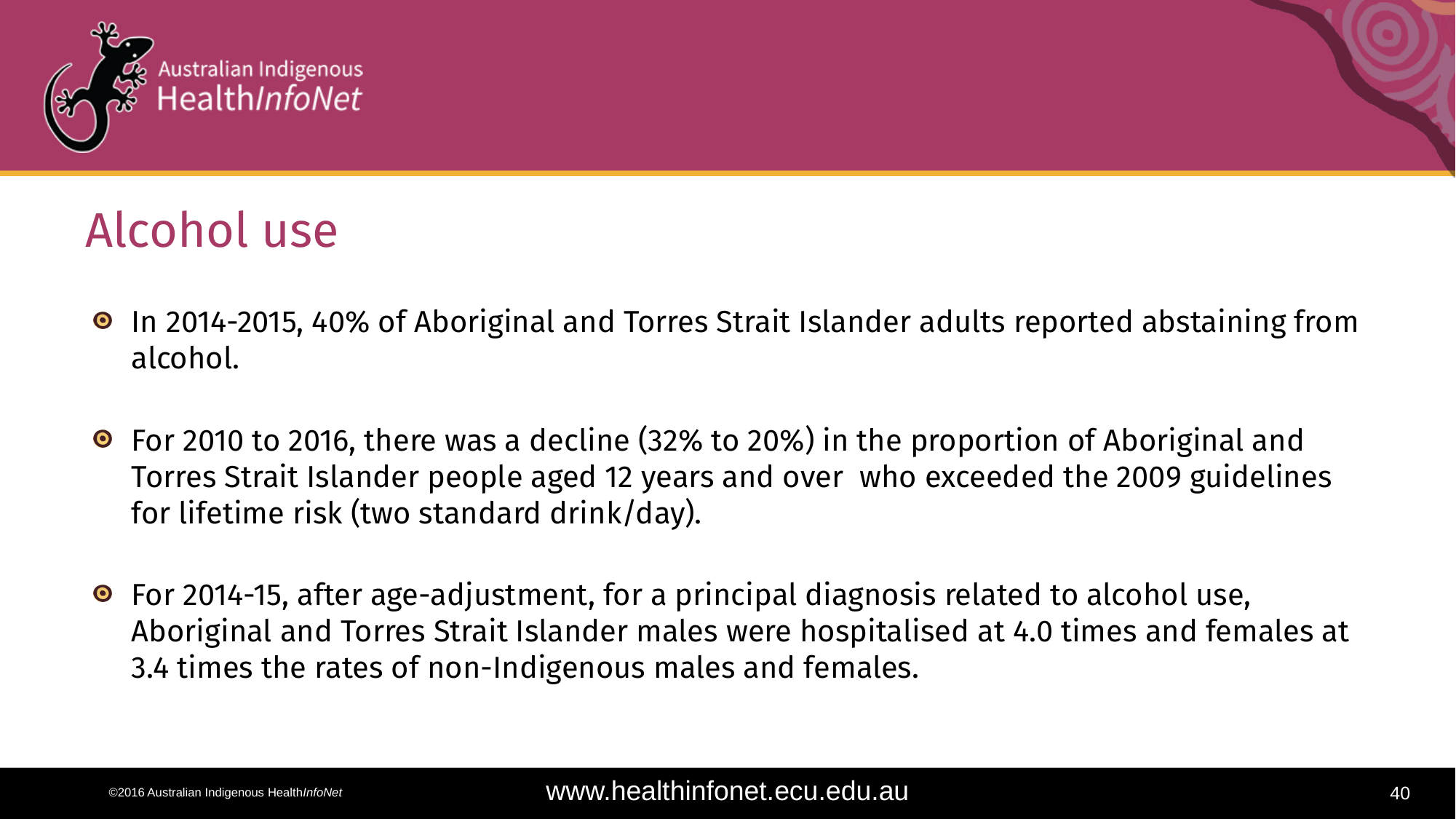

# Alcohol use
In 2014-2015, 40% of Aboriginal and Torres Strait Islander adults reported abstaining from alcohol.
For 2010 to 2016, there was a decline (32% to 20%) in the proportion of Aboriginal and Torres Strait Islander people aged 12 years and over  who exceeded the 2009 guidelines for lifetime risk (two standard drink/day).
For 2014-15, after age-adjustment, for a principal diagnosis related to alcohol use, Aboriginal and Torres Strait Islander males were hospitalised at 4.0 times and females at 3.4 times the rates of non-Indigenous males and females.